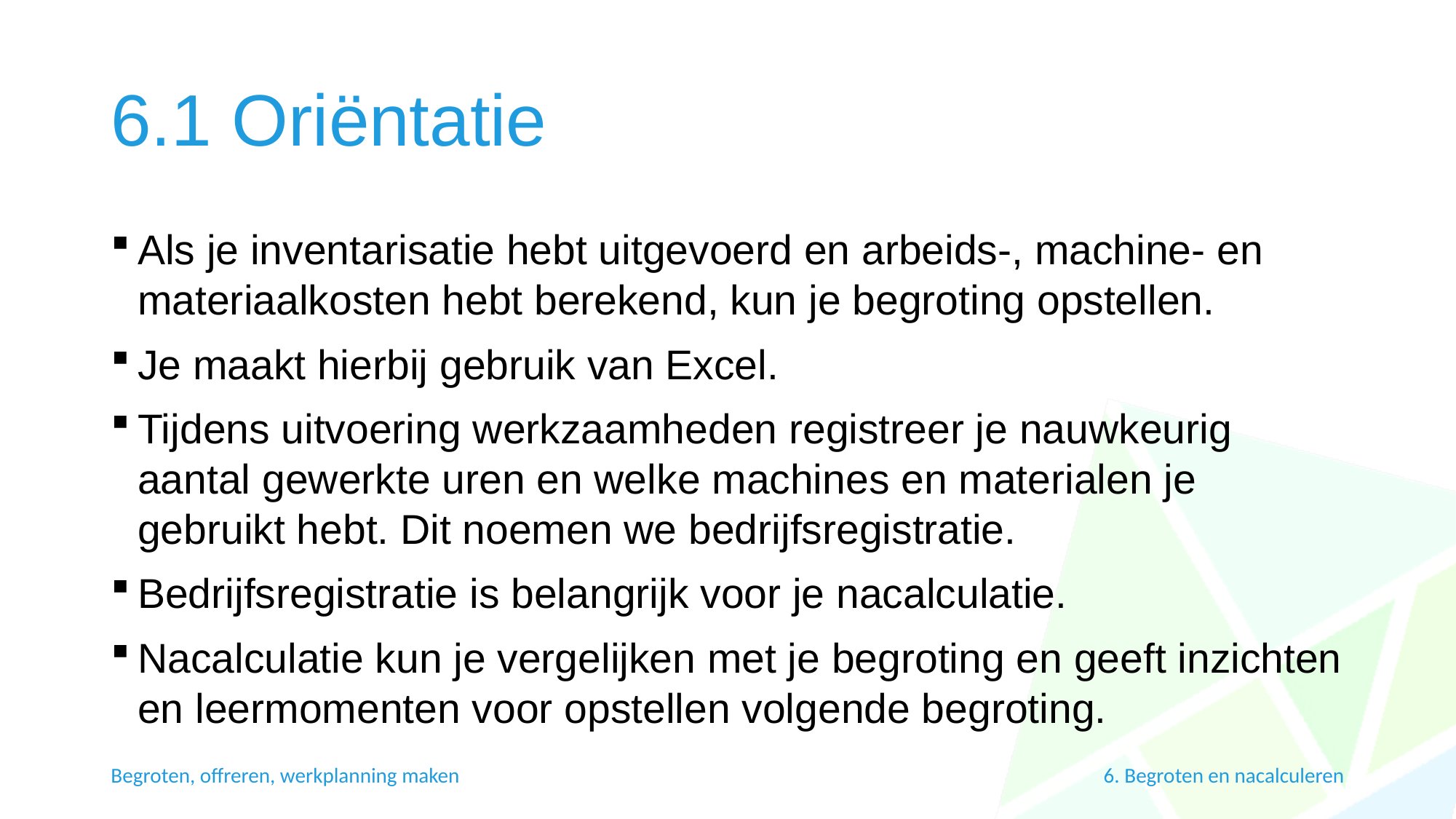

# 6.1 Oriëntatie
Als je inventarisatie hebt uitgevoerd en arbeids-, machine- en materiaalkosten hebt berekend, kun je begroting opstellen.
Je maakt hierbij gebruik van Excel.
Tijdens uitvoering werkzaamheden registreer je nauwkeurig aantal gewerkte uren en welke machines en materialen je gebruikt hebt. Dit noemen we bedrijfsregistratie.
Bedrijfsregistratie is belangrijk voor je nacalculatie.
Nacalculatie kun je vergelijken met je begroting en geeft inzichten en leermomenten voor opstellen volgende begroting.
6. Begroten en nacalculeren
Begroten, offreren, werkplanning maken